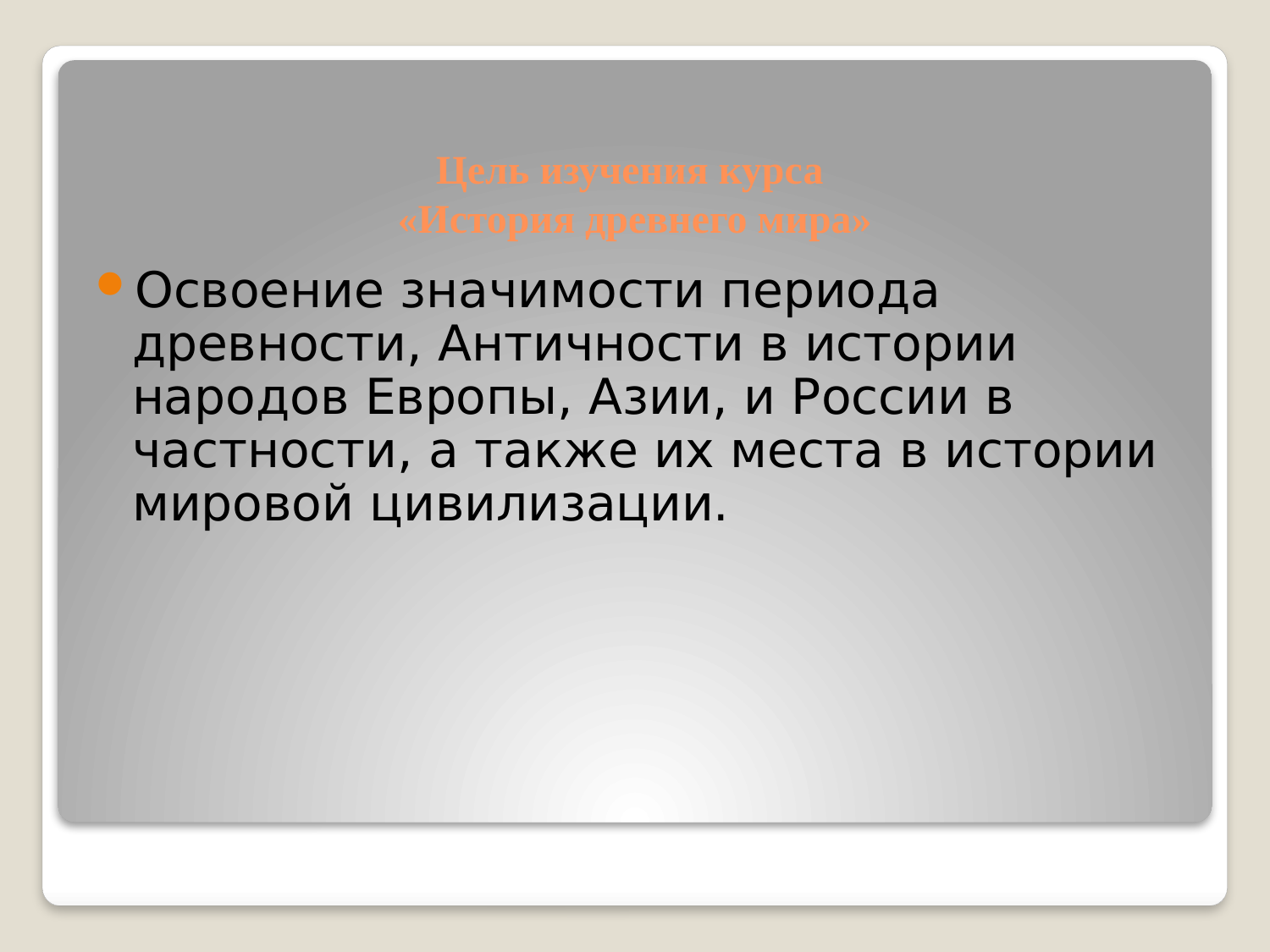

Освоение значимости периода древности, Античности в истории народов Европы, Азии, и России в частности, а также их места в истории мировой цивилизации.

# Цель изучения курса «История древнего мира»